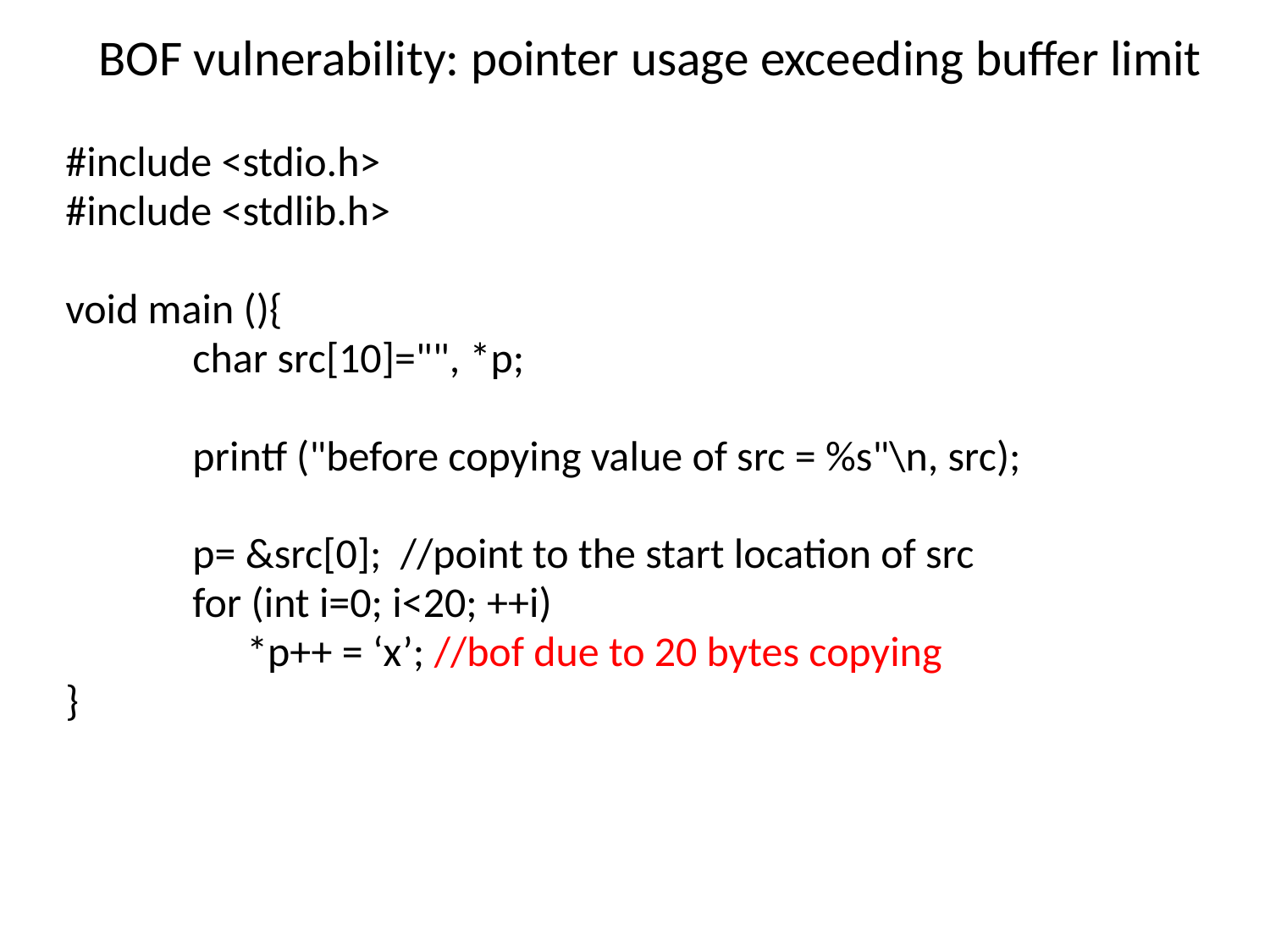

# BOF vulnerability: pointer usage exceeding buffer limit
#include <stdio.h>
#include <stdlib.h>

void main (){
	char src[10]="", *p;

	printf ("before copying value of src = %s"\n, src);

	p= &src[0];  //point to the start location of src
	for (int i=0; i<20; ++i)
                   *p++ = ‘x’; //bof due to 20 bytes copying
}